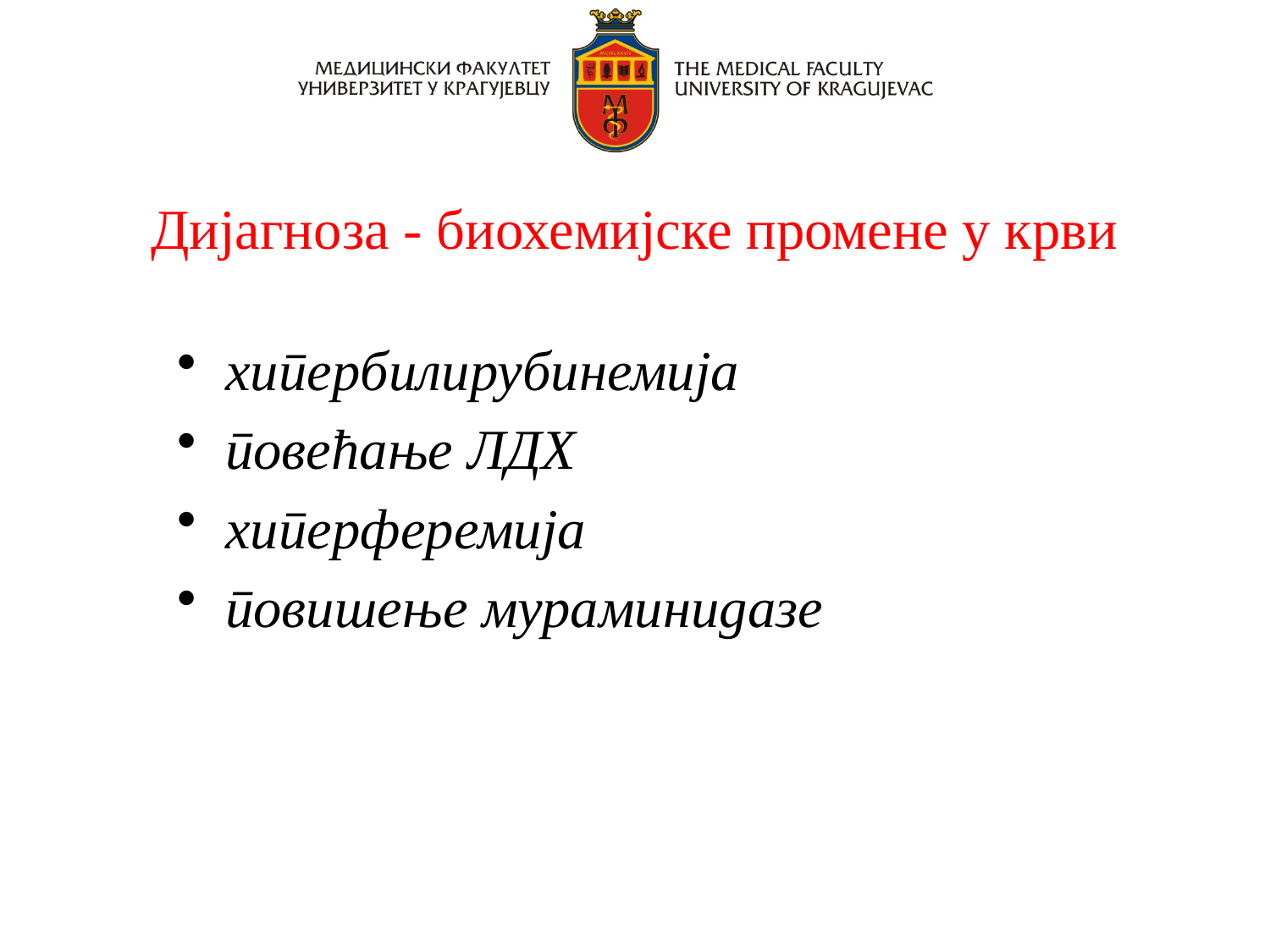

Дијагноза - биохемијске промене у крви
хипербилирубинемија
повећање ЛДХ
хиперферемија
повишење мураминидазе